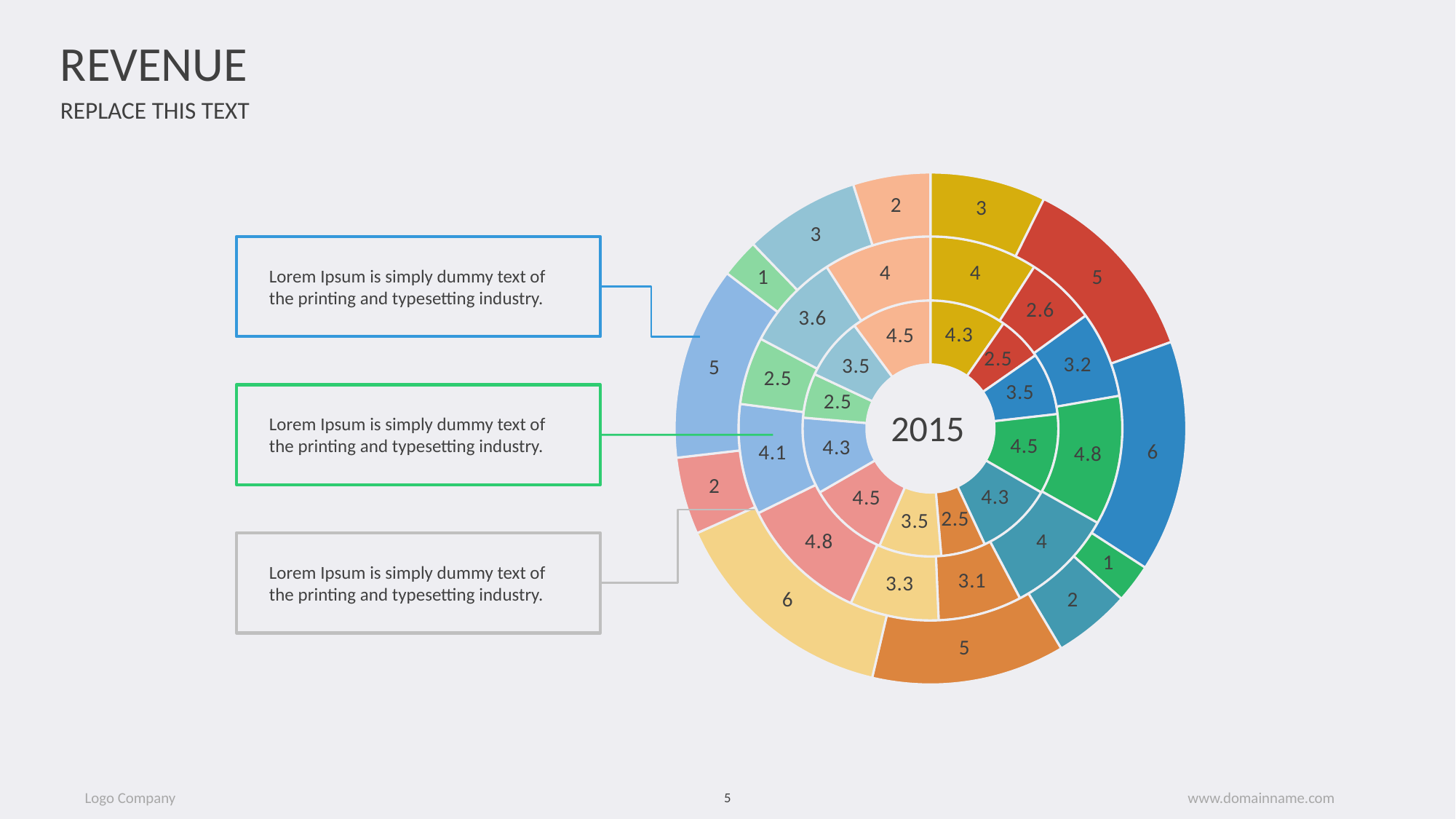

REVENUE
Replace This Text

### Chart

| Category | Revenue | Revenue Forecast | Target |
|---|---|---|---|
| Jan | 4.3 | 4.0 | 3.0 |
| Feb | 2.5 | 2.6 | 5.0 |
| Mar | 3.5 | 3.2 | 6.0 |
| Apr | 4.5 | 4.8 | 1.0 |
| May | 4.3 | 4.0 | 2.0 |
| Jun | 2.5 | 3.1 | 5.0 |
| Jul | 3.5 | 3.3 | 6.0 |
| Aug | 4.5 | 4.8 | 2.0 |
| Sep | 4.3 | 4.1 | 5.0 |
| Oct | 2.5 | 2.5 | 1.0 |
| Nov | 3.5 | 3.6 | 3.0 |
| Dec | 4.5 | 4.0 | 2.0 |
Lorem Ipsum is simply dummy text of the printing and typesetting industry.

2015
Lorem Ipsum is simply dummy text of the printing and typesetting industry.

Lorem Ipsum is simply dummy text of the printing and typesetting industry.
www.domainname.com
Logo Company
5